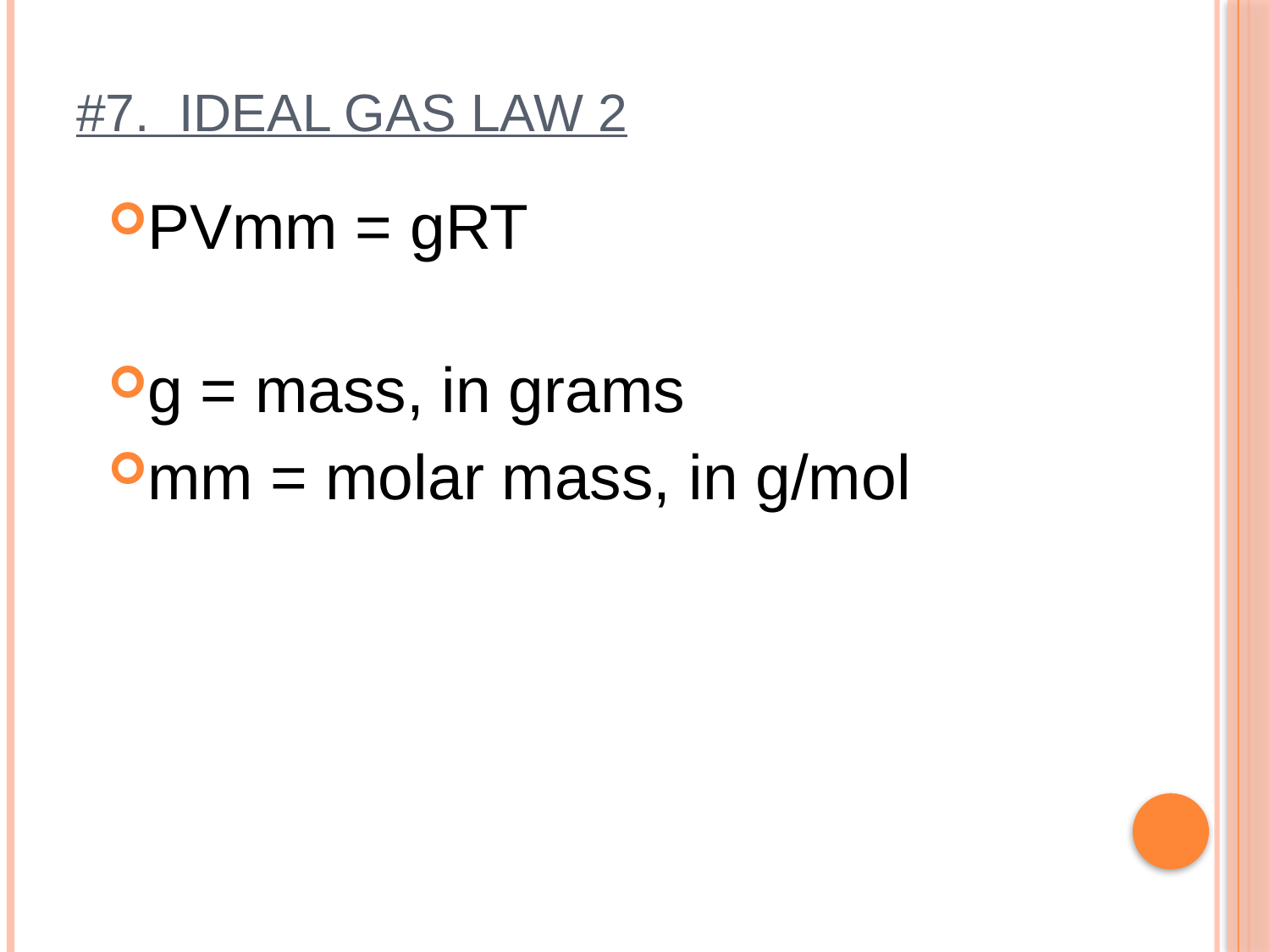

# #7.  Ideal Gas Law 2
PVmm = gRT
g = mass, in grams
mm = molar mass, in g/mol